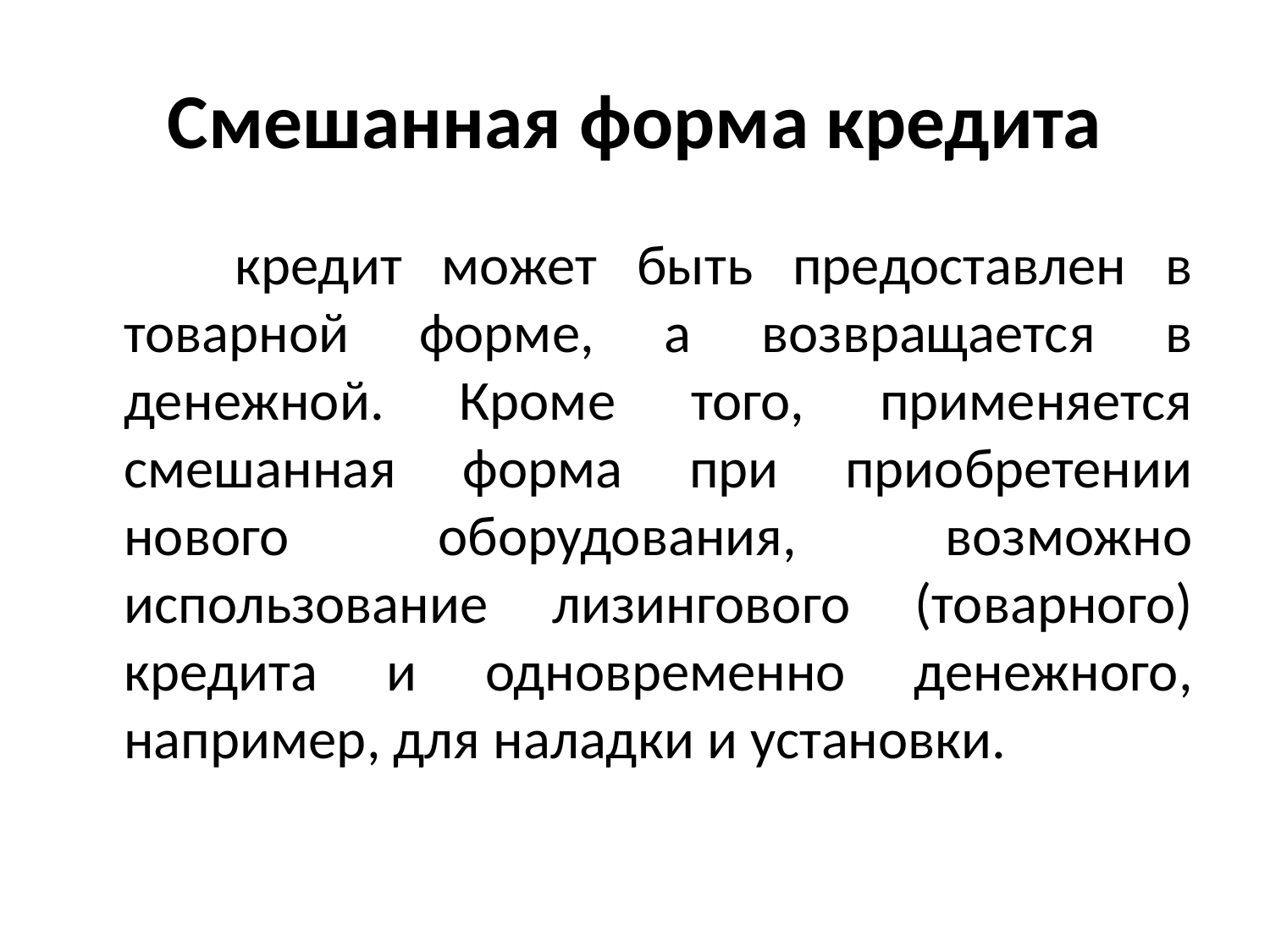

# Смешанная форма кредита
    кредит может быть предоставлен в товарной форме, а возвращается в денежной. Кроме того, применяется смешанная форма при приобретении нового оборудования, возможно использование лизингового (товарного) кредита и одновременно денежного, например, для наладки и установки.